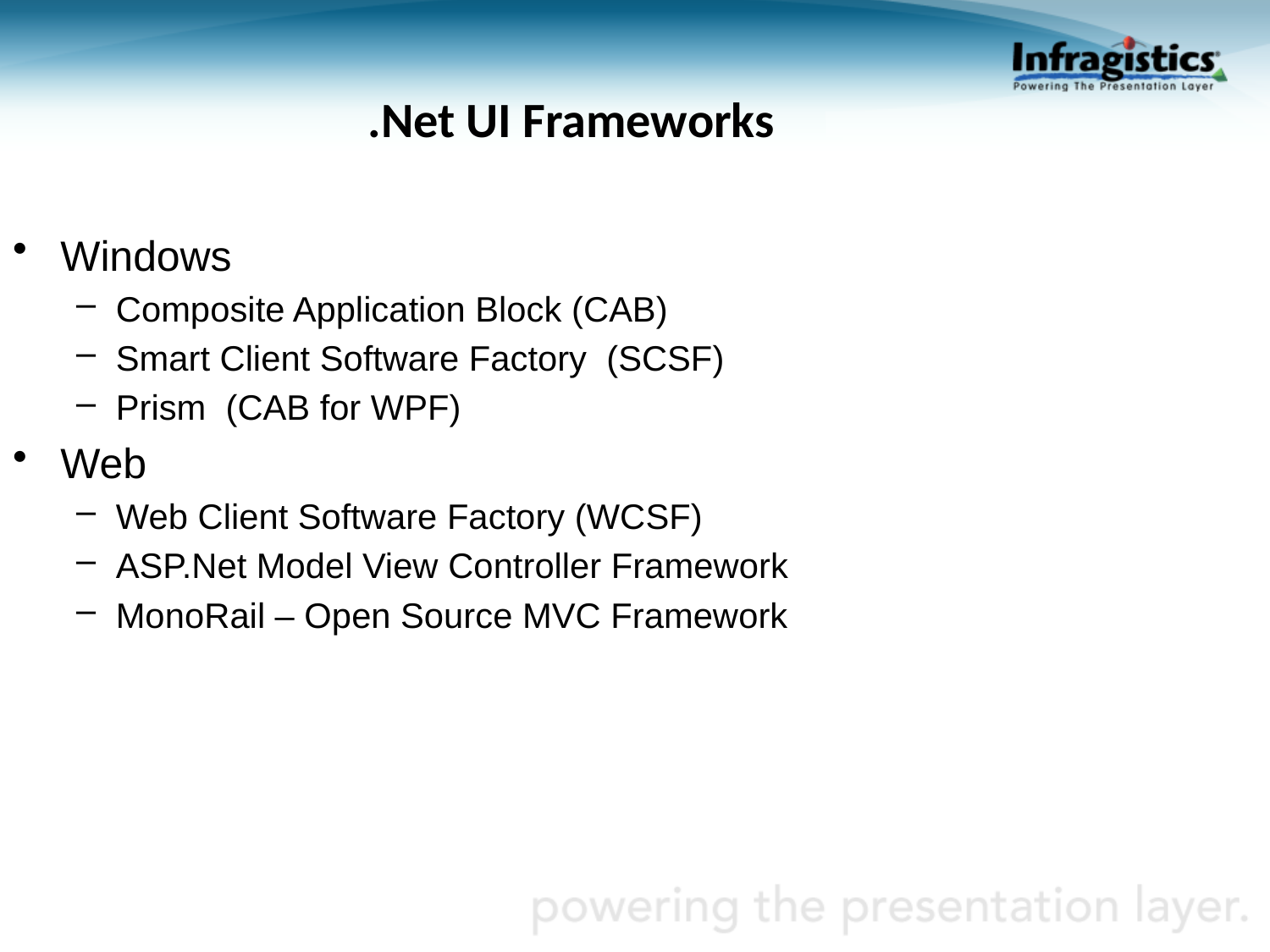

.Net UI Frameworks
Windows
Composite Application Block (CAB)
Smart Client Software Factory  (SCSF)
Prism  (CAB for WPF)
Web
Web Client Software Factory (WCSF)
ASP.Net Model View Controller Framework
MonoRail – Open Source MVC Framework